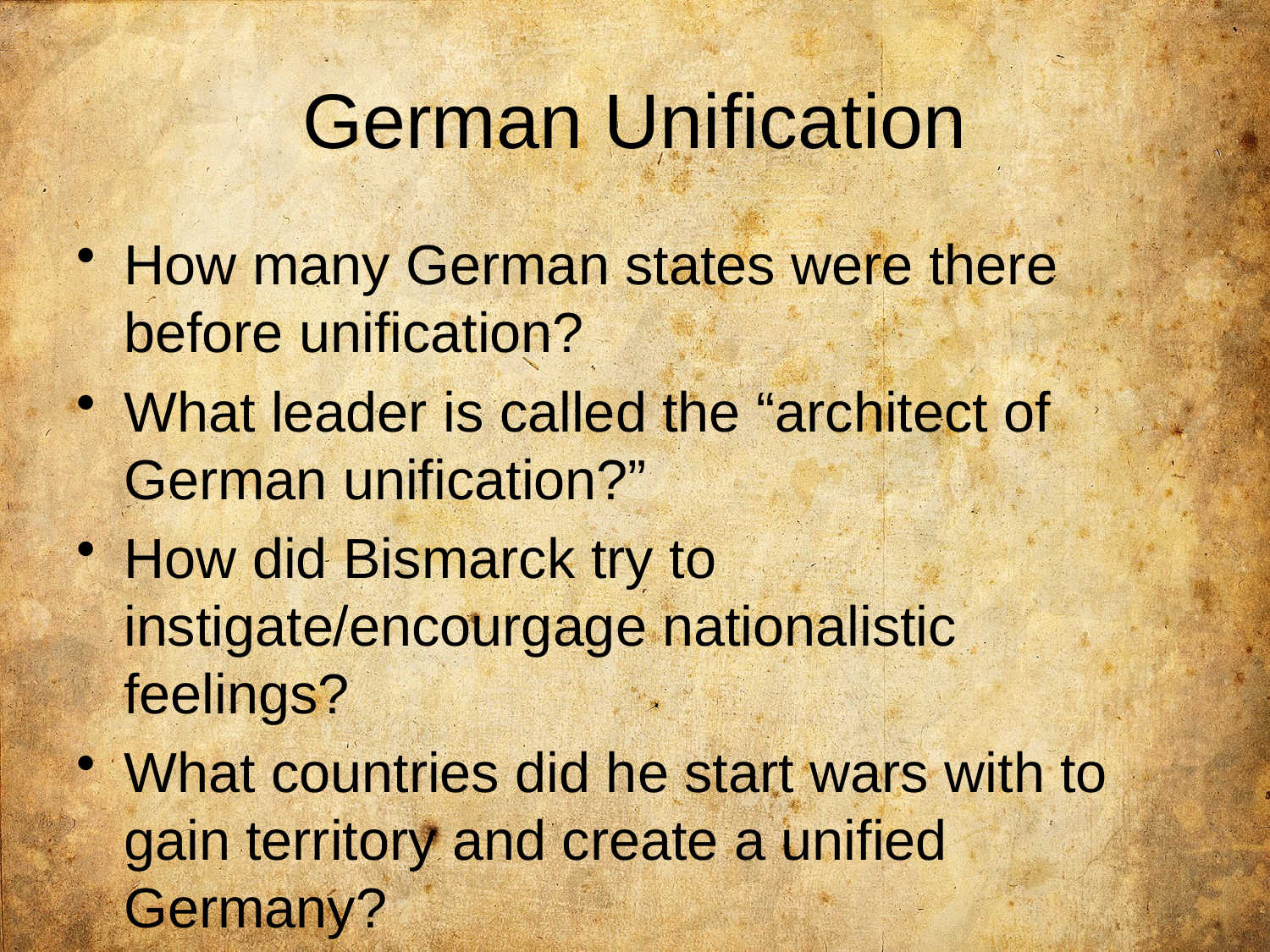

# German Unification
How many German states were there before unification?
What leader is called the “architect of German unification?”
How did Bismarck try to instigate/encourgage nationalistic feelings?
What countries did he start wars with to gain territory and create a unified Germany?